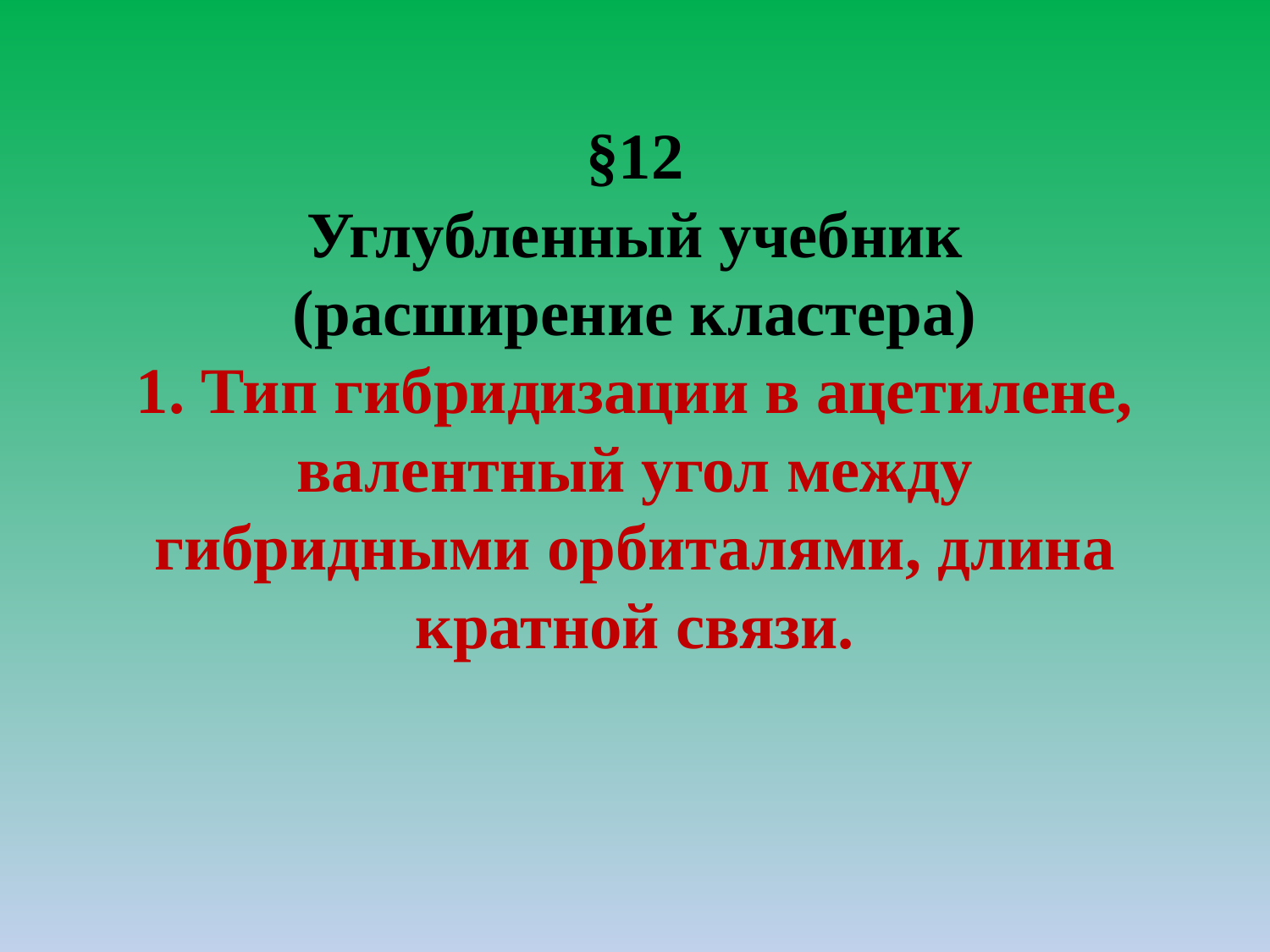

# §12 Углубленный учебник (расширение кластера) 1. Тип гибридизации в ацетилене, валентный угол между гибридными орбиталями, длина кратной связи.